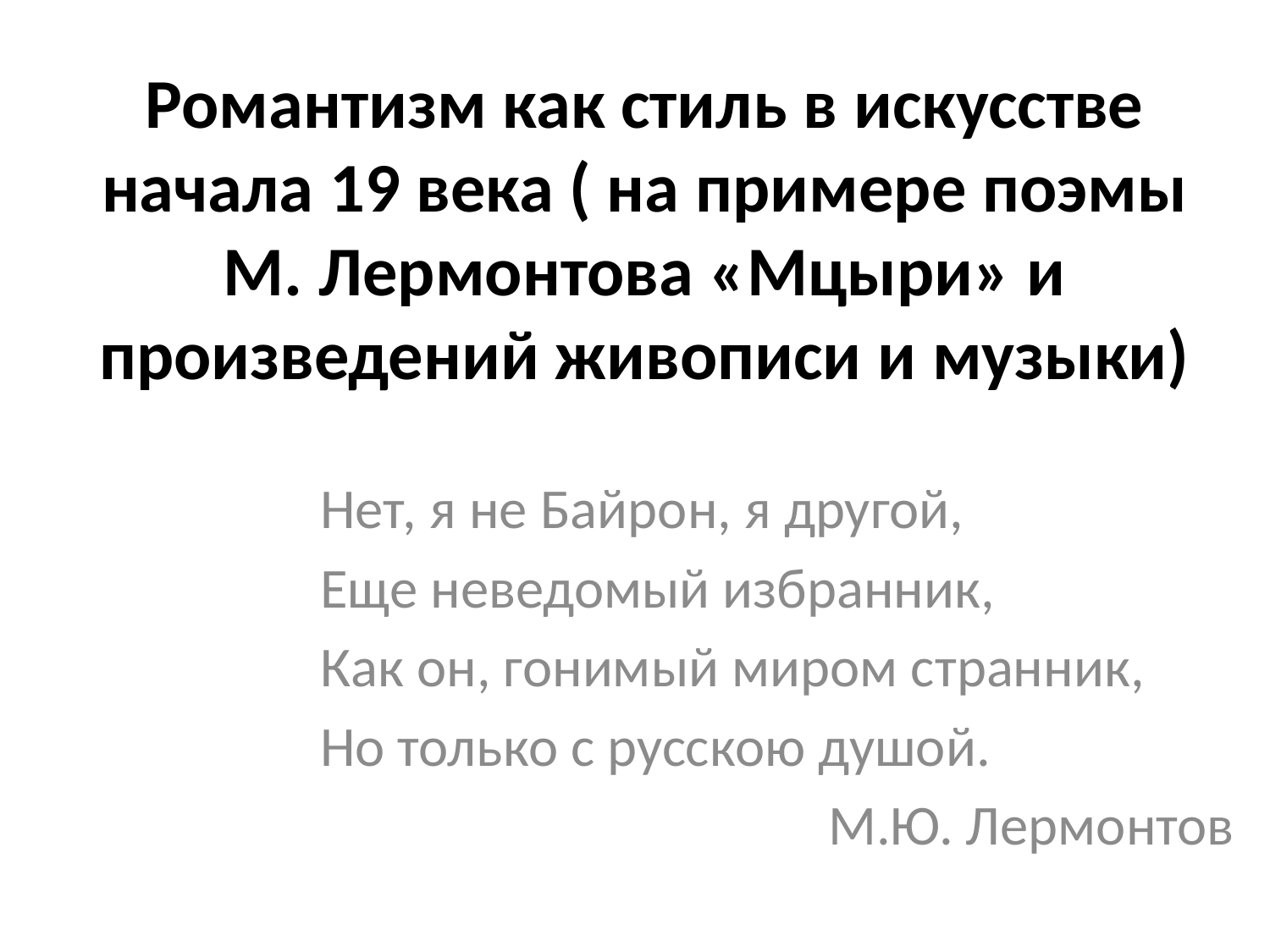

# Романтизм как стиль в искусстве начала 19 века ( на примере поэмы М. Лермонтова «Мцыри» и произведений живописи и музыки)
Нет, я не Байрон, я другой,
Еще неведомый избранник,
Как он, гонимый миром странник,
Но только с русскою душой.
				М.Ю. Лермонтов